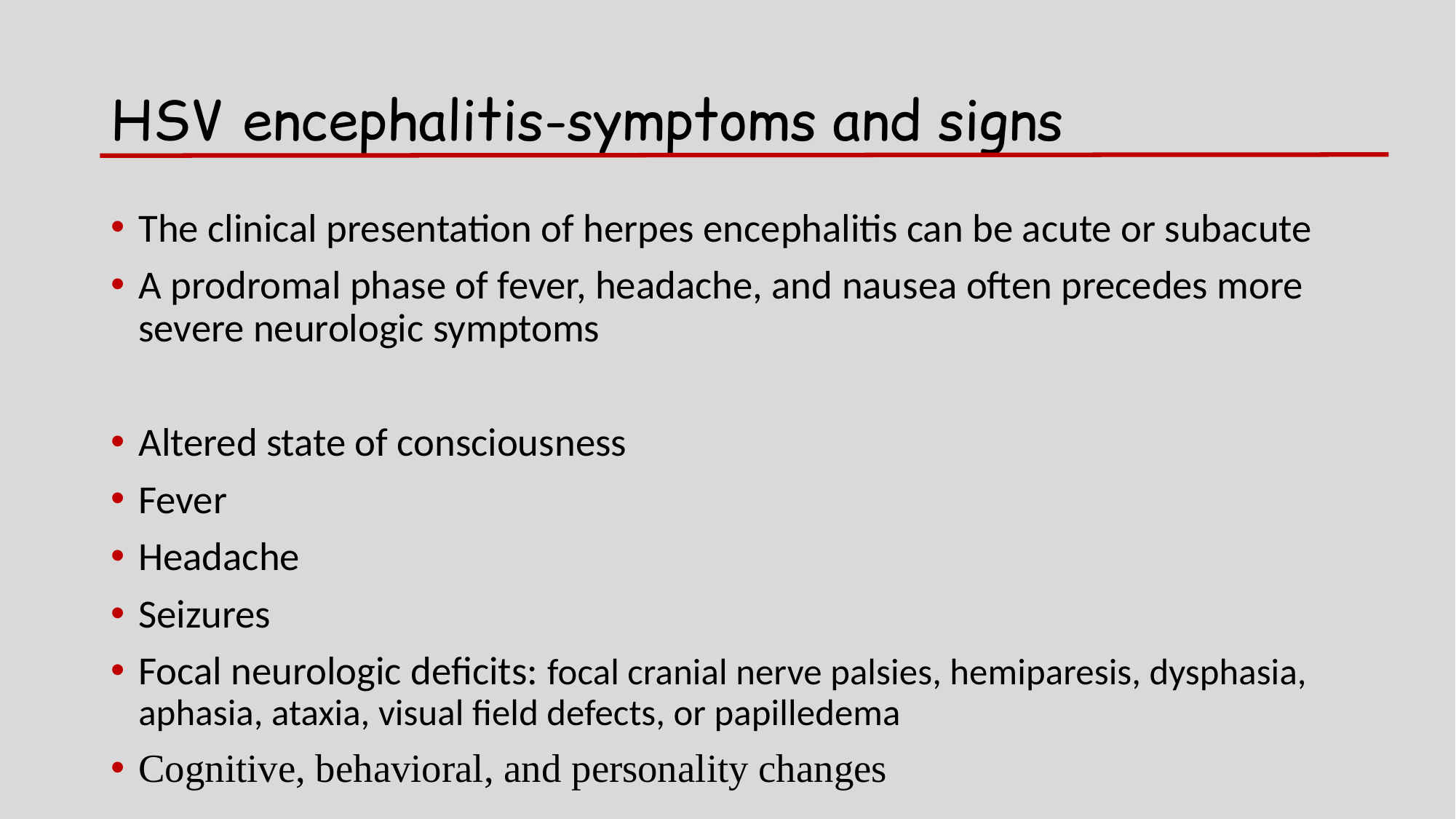

# HSV encephalitis-symptoms and signs
The clinical presentation of herpes encephalitis can be acute or subacute
A prodromal phase of fever, headache, and nausea often precedes more severe neurologic symptoms

Altered state of consciousness
Fever
Headache
Seizures
Focal neurologic deficits: focal cranial nerve palsies, hemiparesis, dysphasia, aphasia, ataxia, visual field defects, or papilledema
Cognitive, behavioral, and personality changes